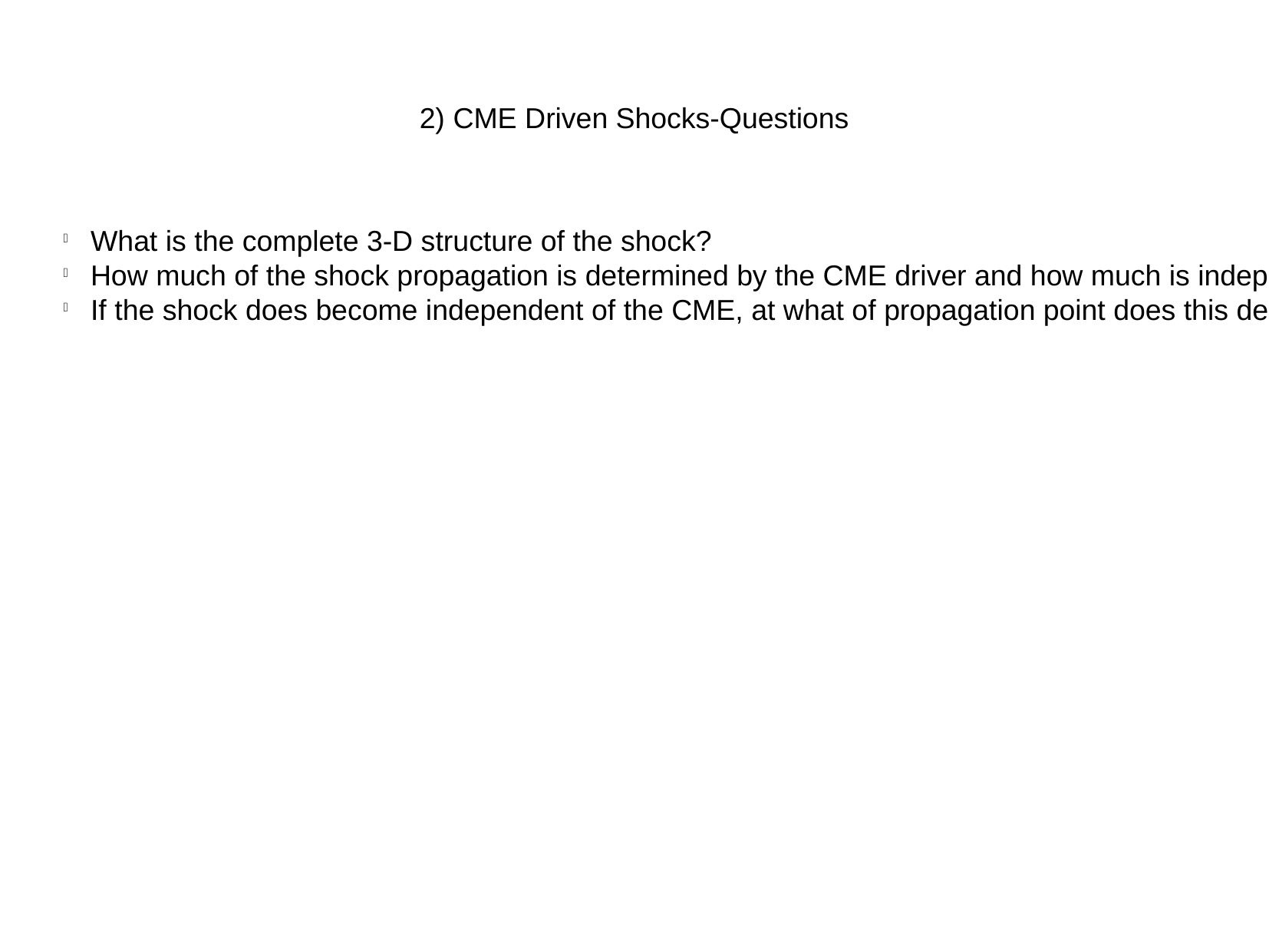

2) CME Driven Shocks-Questions
What is the complete 3-D structure of the shock?
How much of the shock propagation is determined by the CME driver and how much is independent?
If the shock does become independent of the CME, at what of propagation point does this decoupling occur?